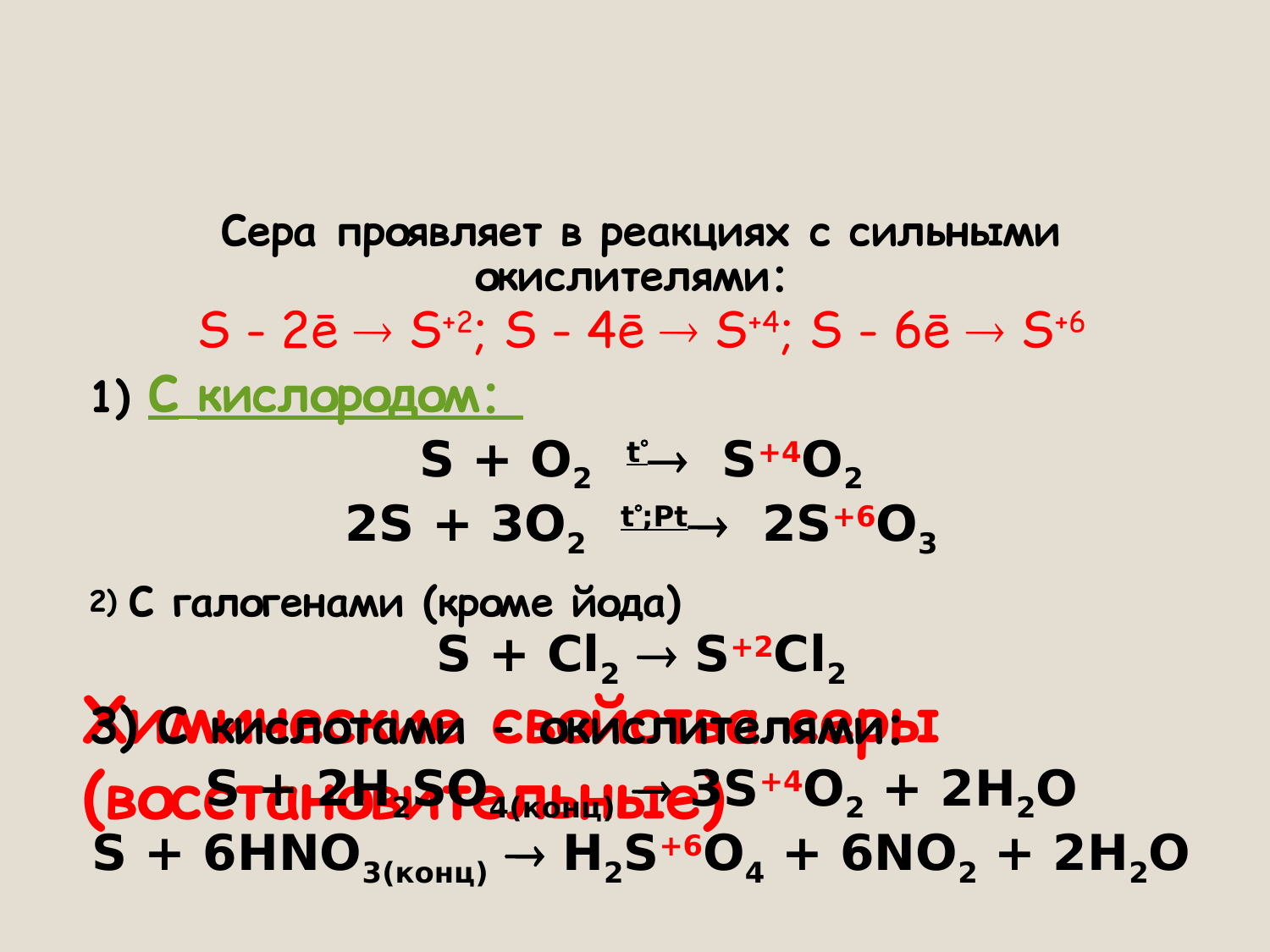

Сера проявляет в реакциях с сильными окислителями:
S - 2ē → S+2; S - 4ē → S+4; S - 6ē → S+6
1) C кислородом:
S + O2  t°→  S+4O2
2S + 3O2  t°;Рt→  2S+6O3
2) С галогенами (кроме йода)
S + Cl2 → S+2Cl2
3) С кислотами - окислителями:
S + 2H2SO4(конц) → 3S+4O2 + 2H2O
S + 6HNO3(конц) → H2S+6O4 + 6NO2 + 2H2O

# Химические свойства серы (восстановительные)